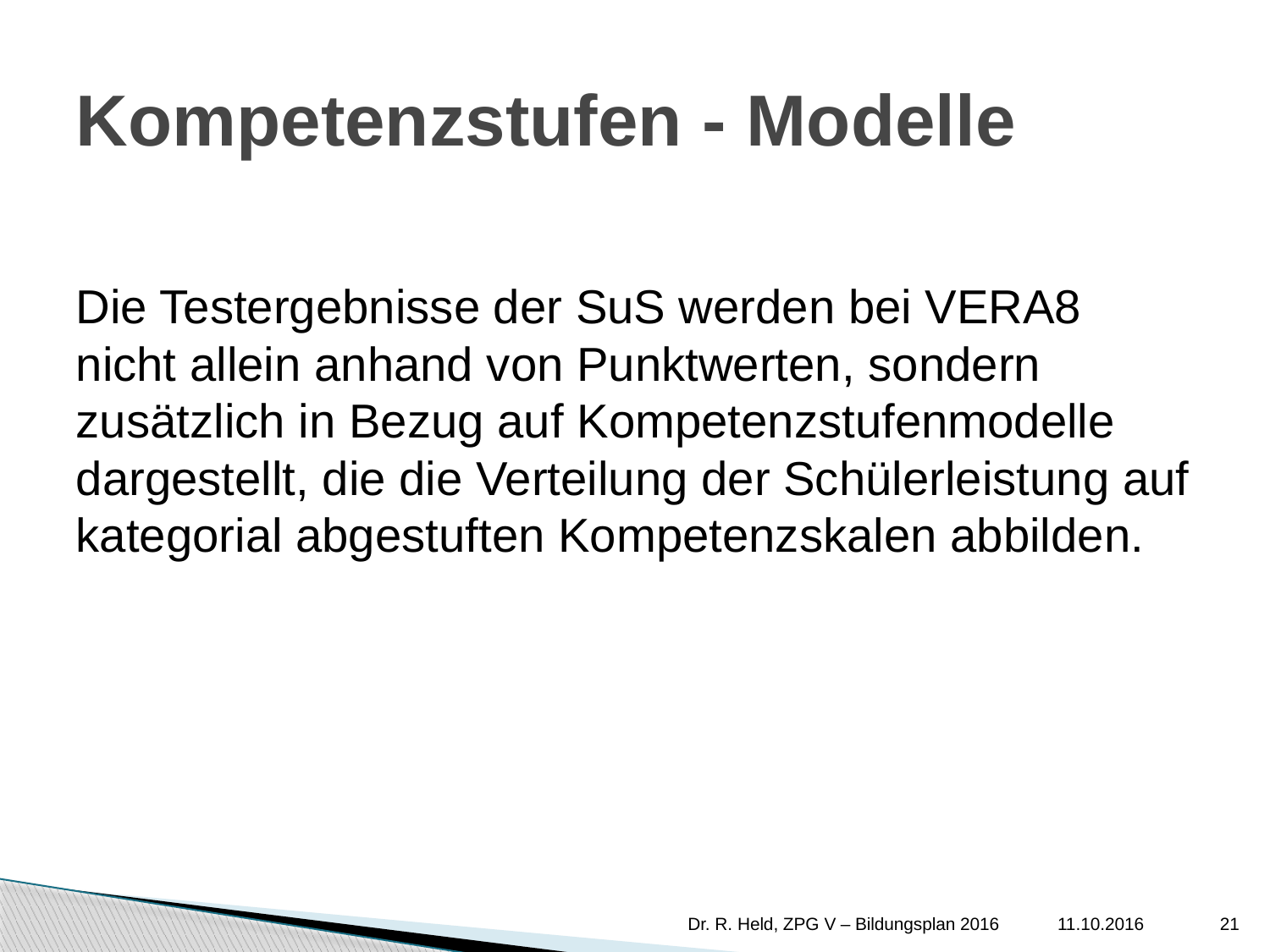

# Kompetenzstufen - Modelle

Die Testergebnisse der SuS werden bei VERA8 nicht allein anhand von Punktwerten, sondern zusätzlich in Bezug auf Kompetenzstufenmodelle dargestellt, die die Verteilung der Schülerleistung auf kategorial abgestuften Kompetenzskalen abbilden.

11.10.2016
21
Dr. R. Held, ZPG V – Bildungsplan 2016